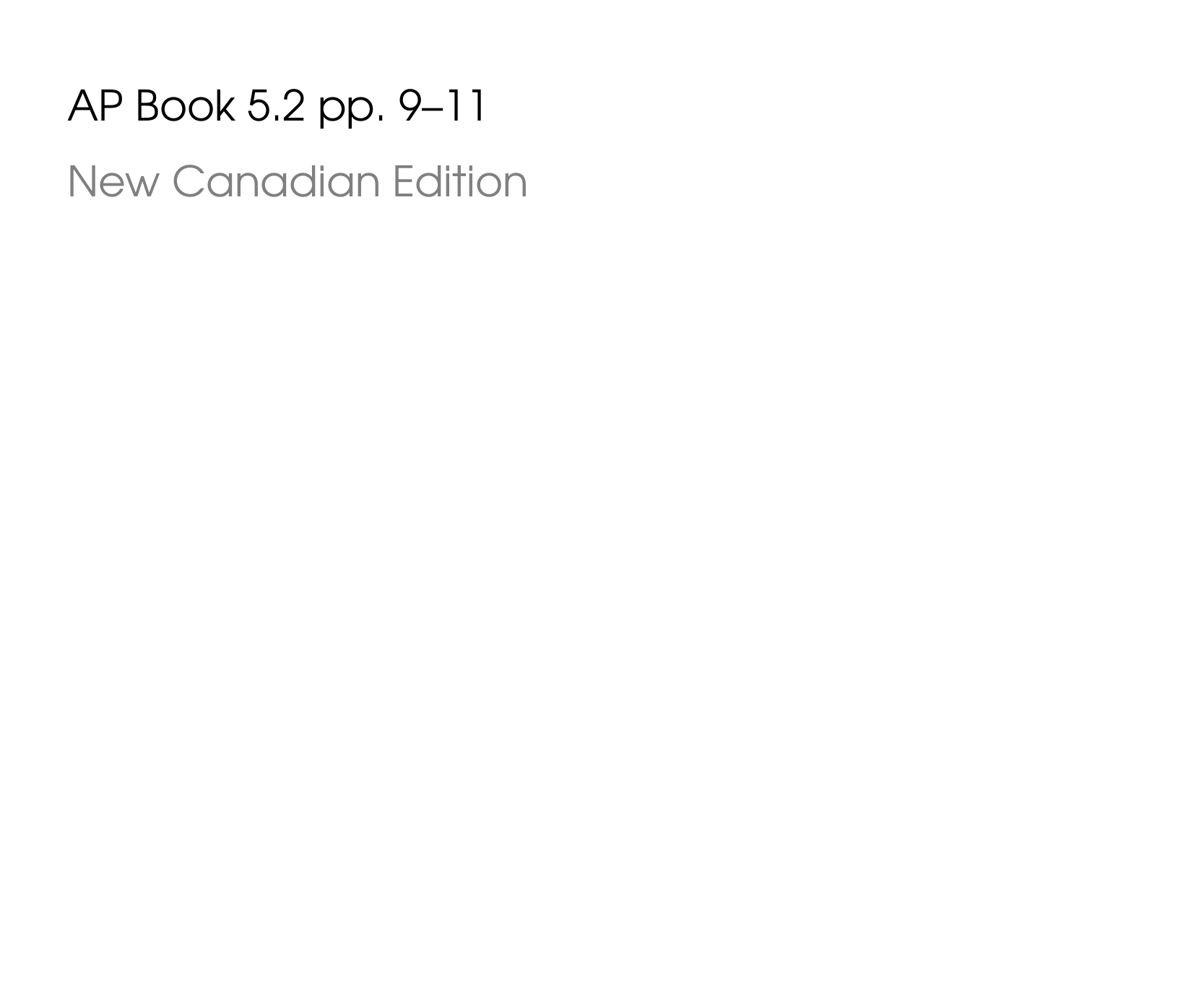

AP Book 5.2 pp. 9–11
New Canadian Edition